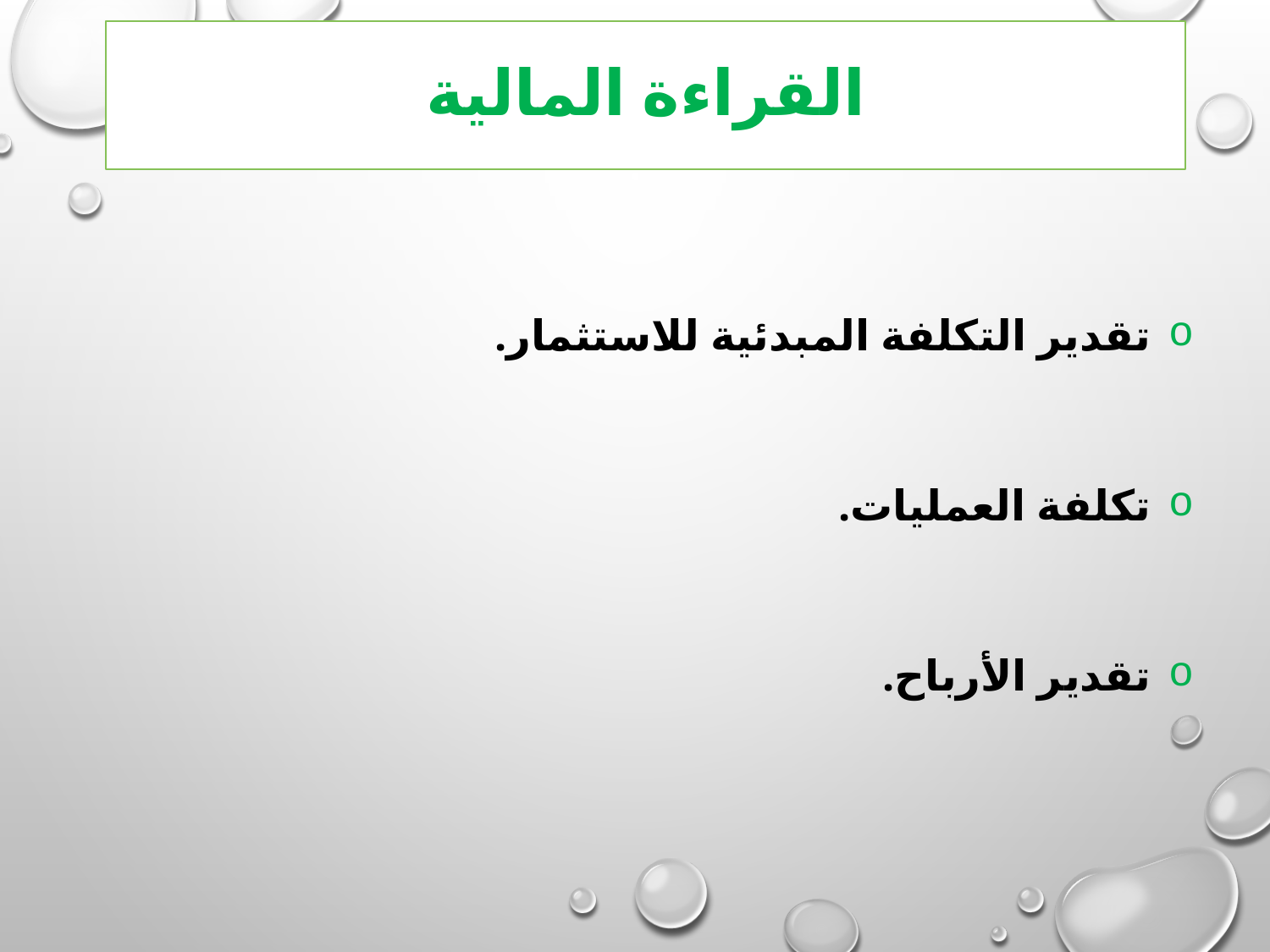

# القراءة المالية
 تقدير التكلفة المبدئية للاستثمار.
 تكلفة العمليات.
 تقدير الأرباح.